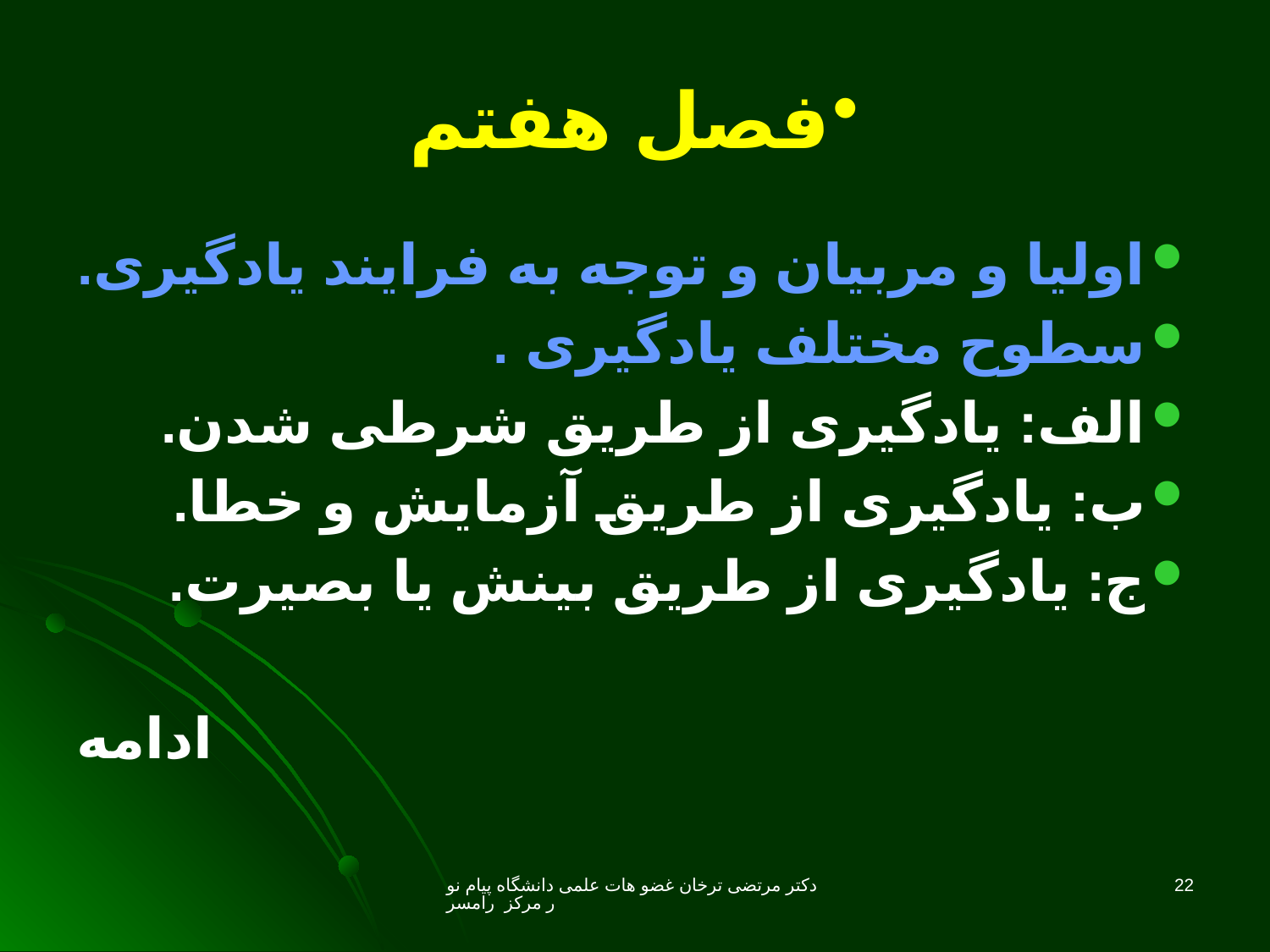

# فصل هفتم
اولیا و مربیان و توجه به فرایند یادگیری.
سطوح مختلف یادگیری .
الف: یادگیری از طریق شرطی شدن.
ب: یادگیری از طریق آزمایش و خطا.
ج: یادگیری از طریق بینش یا بصیرت.

ادامه
دکتر مرتضی ترخان غضو هات علمی دانشگاه پیام نور مرکز رامسر
22